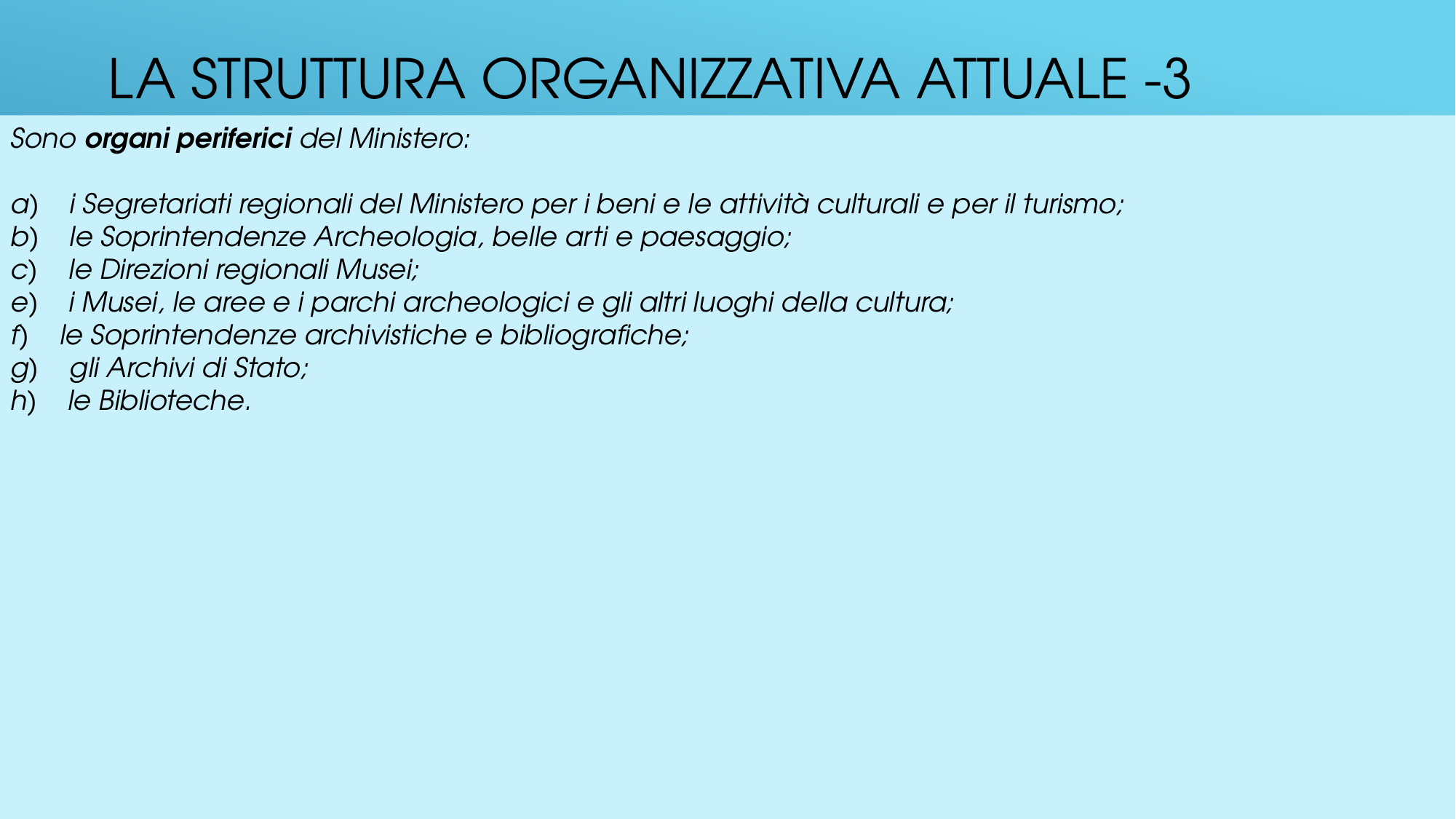

# LA STRUTTURA ORGANIZZATIVA ATTUALE -3
Sono organi periferici del Ministero:
a)    i Segretariati regionali del Ministero per i beni e le attività culturali e per il turismo;
b)    le Soprintendenze Archeologia, belle arti e paesaggio;
c)    le Direzioni regionali Musei;
e)    i Musei, le aree e i parchi archeologici e gli altri luoghi della cultura;
f)    le Soprintendenze archivistiche e bibliografiche;
g)    gli Archivi di Stato;
h)    le Biblioteche.